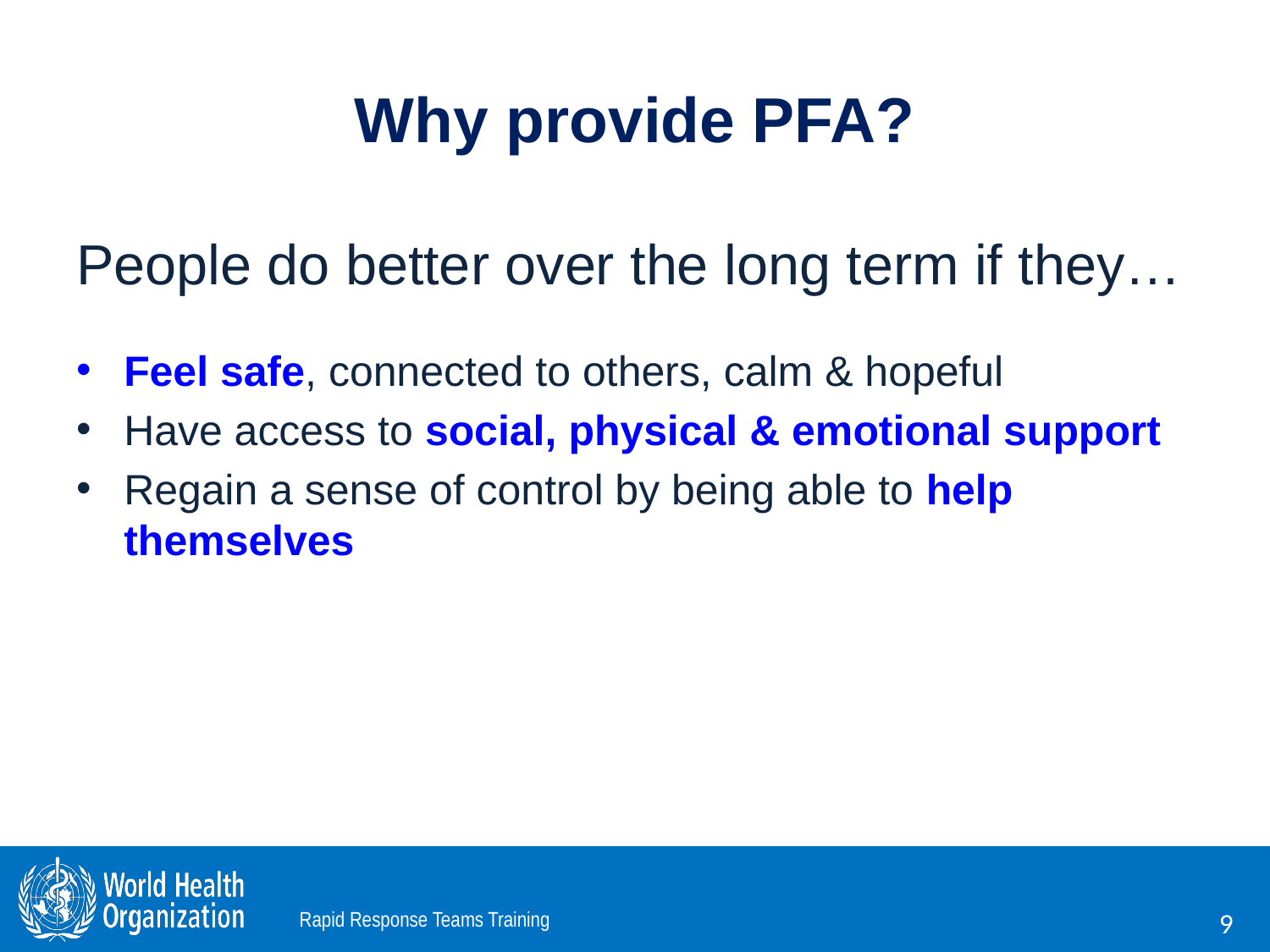

# Why provide PFA?
People do better over the long term if they…

Feel safe, connected to others, calm & hopeful
Have access to social, physical & emotional support
Regain a sense of control by being able to help themselves